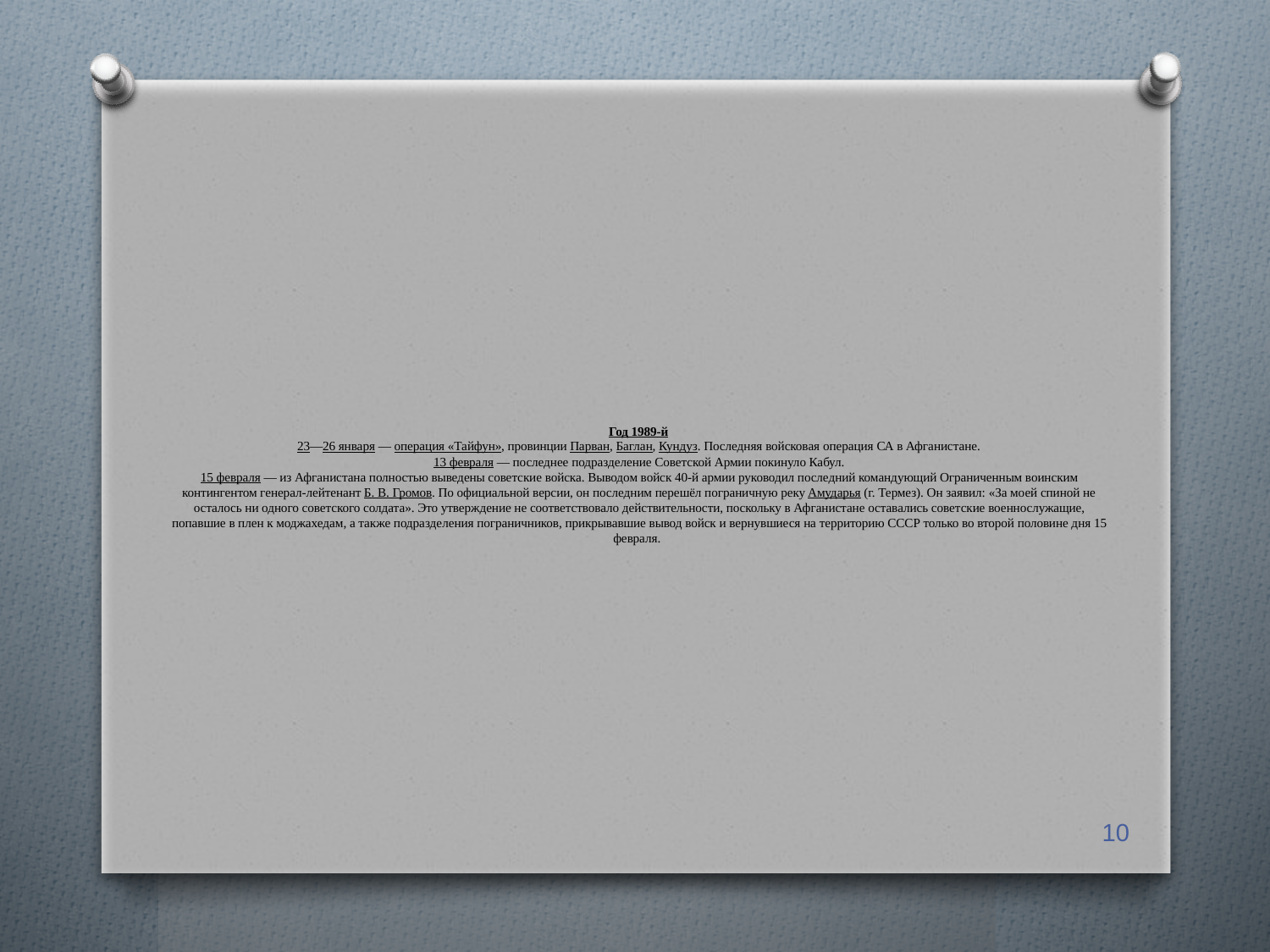

# Год 1989-й 23—26 января — операция «Тайфун», провинции Парван, Баглан, Кундуз. Последняя войсковая операция СА в Афганистане. 13 февраля — последнее подразделение Советской Армии покинуло Кабул. 15 февраля — из Афганистана полностью выведены советские войска. Выводом войск 40-й армии руководил последний командующий Ограниченным воинским контингентом генерал-лейтенант Б. В. Громов. По официальной версии, он последним перешёл пограничную реку Амударья (г. Термез). Он заявил: «За моей спиной не осталось ни одного советского солдата». Это утверждение не соответствовало действительности, поскольку в Афганистане оставались советские военнослужащие, попавшие в плен к моджахедам, а также подразделения пограничников, прикрывавшие вывод войск и вернувшиеся на территорию СССР только во второй половине дня 15 февраля.
10